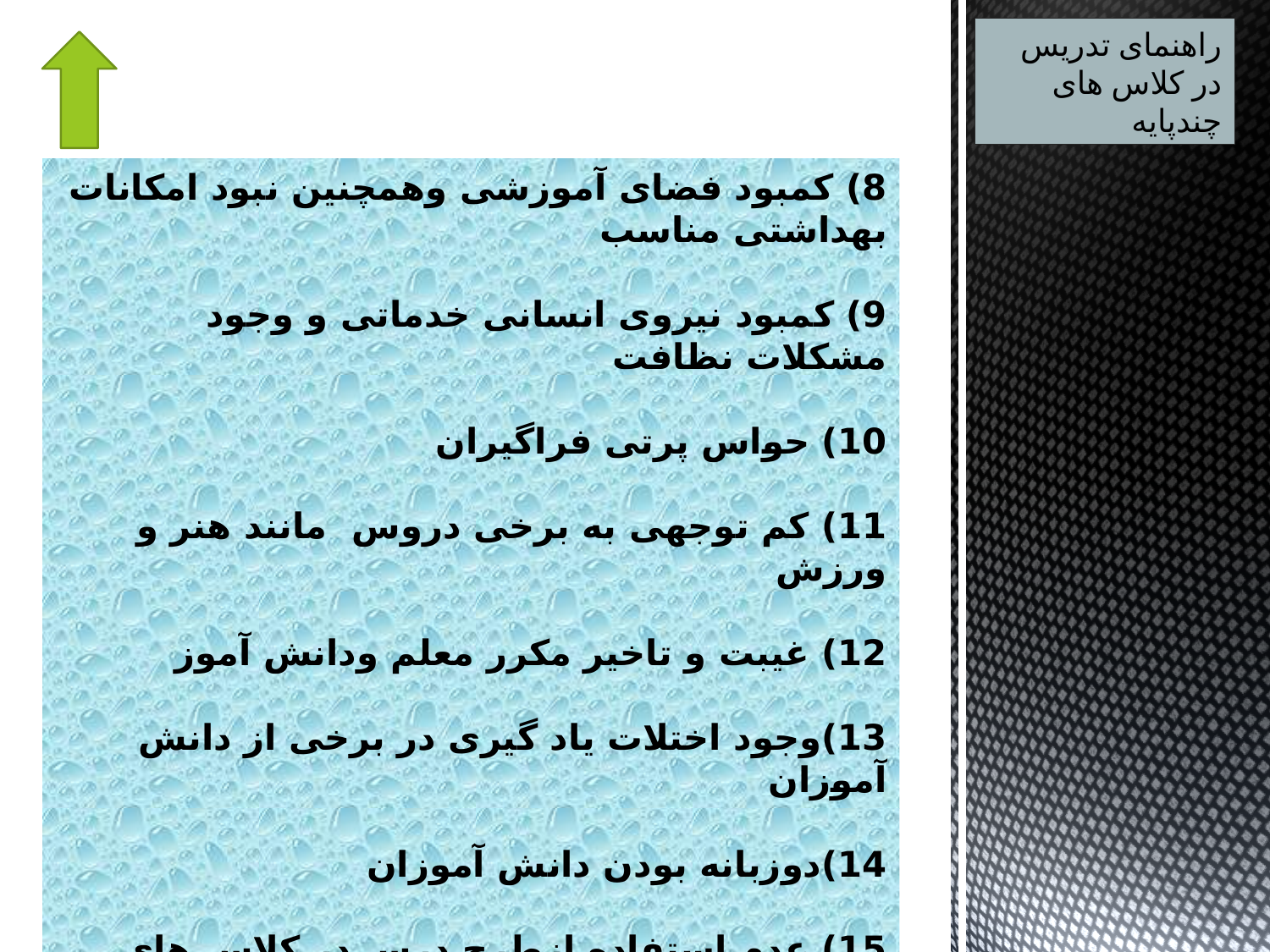

راهنمای تدریس در کلاس های چندپایه

8) کمبود فضای آموزشی وهمچنین نبود امکانات بهداشتی مناسب

9) کمبود نیروی انسانی خدماتی و وجود مشکلات نظافت

10) حواس پرتی فراگیران

11) کم توجهی به برخی دروس  مانند هنر و ورزش

12) غیبت و تاخیر مکرر معلم ودانش آموز

13)وجود اختلات یاد گیری در برخی از دانش آموزان

14)دوزبانه بودن دانش آموزان

15) عدم استفاده ازطرح درس در کلاس های چند پایه